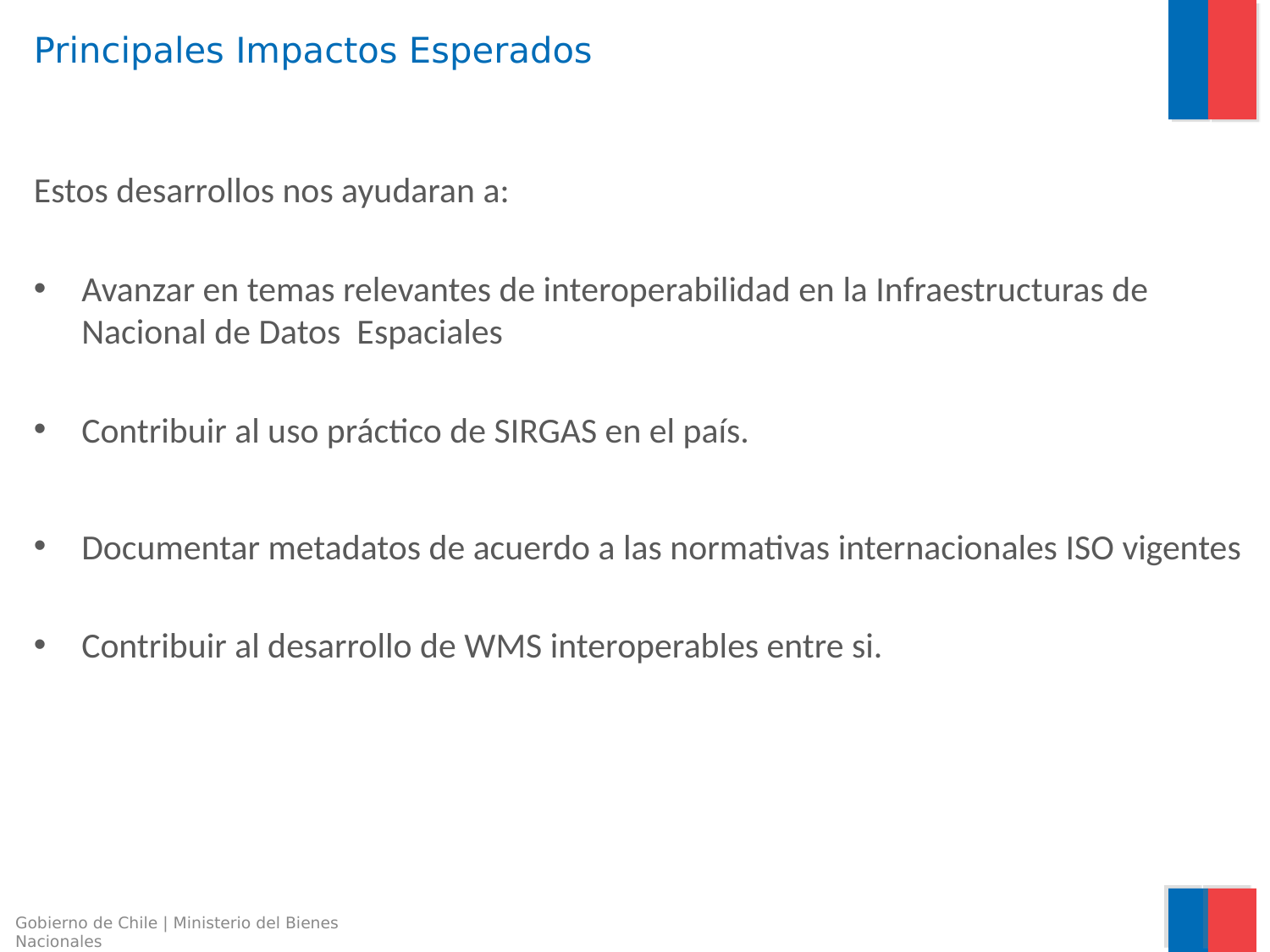

# Principales Impactos Esperados
Estos desarrollos nos ayudaran a:

Avanzar en temas relevantes de interoperabilidad en la Infraestructuras de Nacional de Datos  Espaciales

Contribuir al uso práctico de SIRGAS en el país.

Documentar metadatos de acuerdo a las normativas internacionales ISO vigentes

Contribuir al desarrollo de WMS interoperables entre si.

Gobierno de Chile | Ministerio del Bienes Nacionales